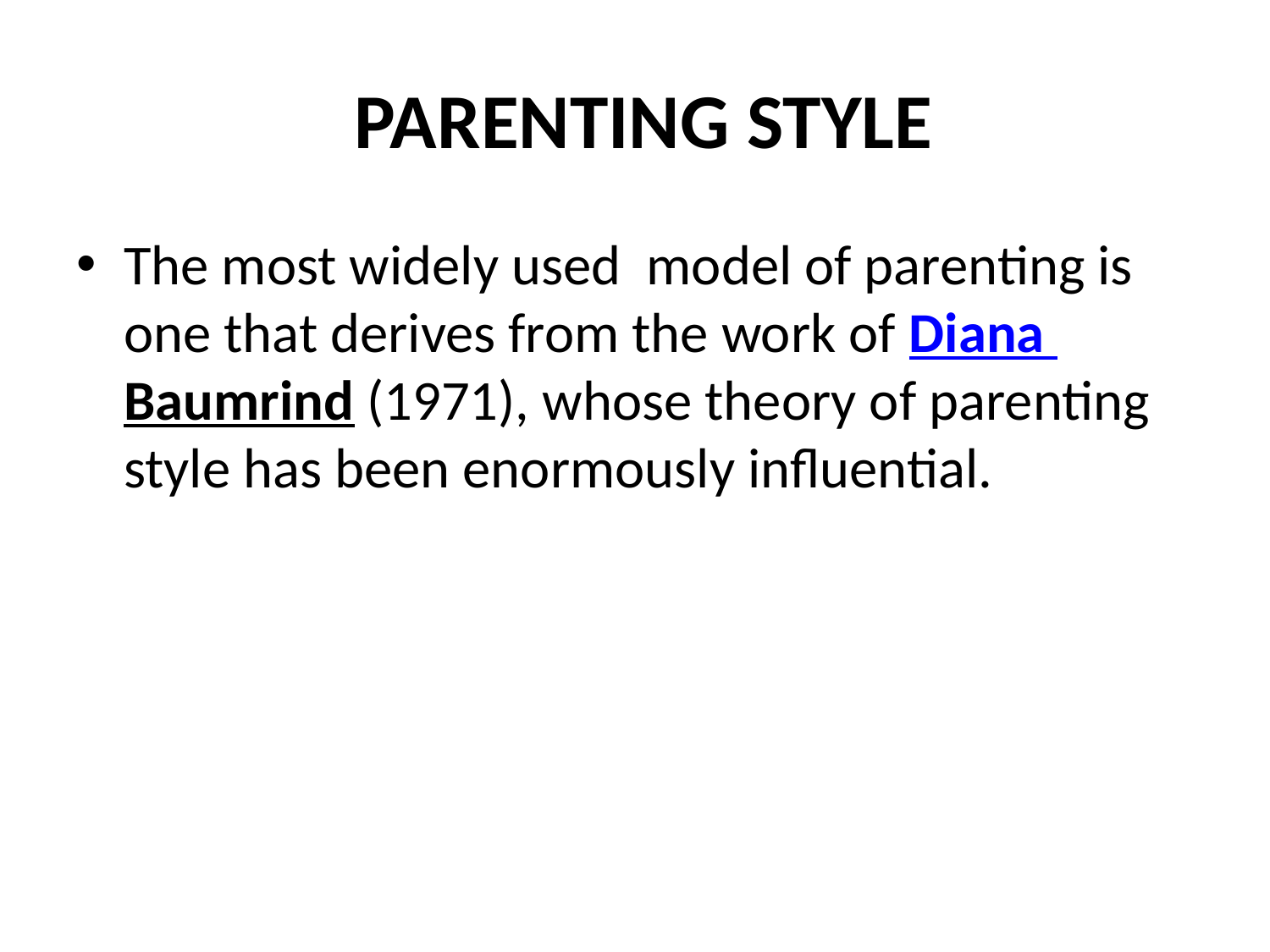

# PARENTING STYLE
The most widely used  model of parenting is one that derives from the work of Diana Baumrind (1971), whose theory of parenting style has been enormously influential.